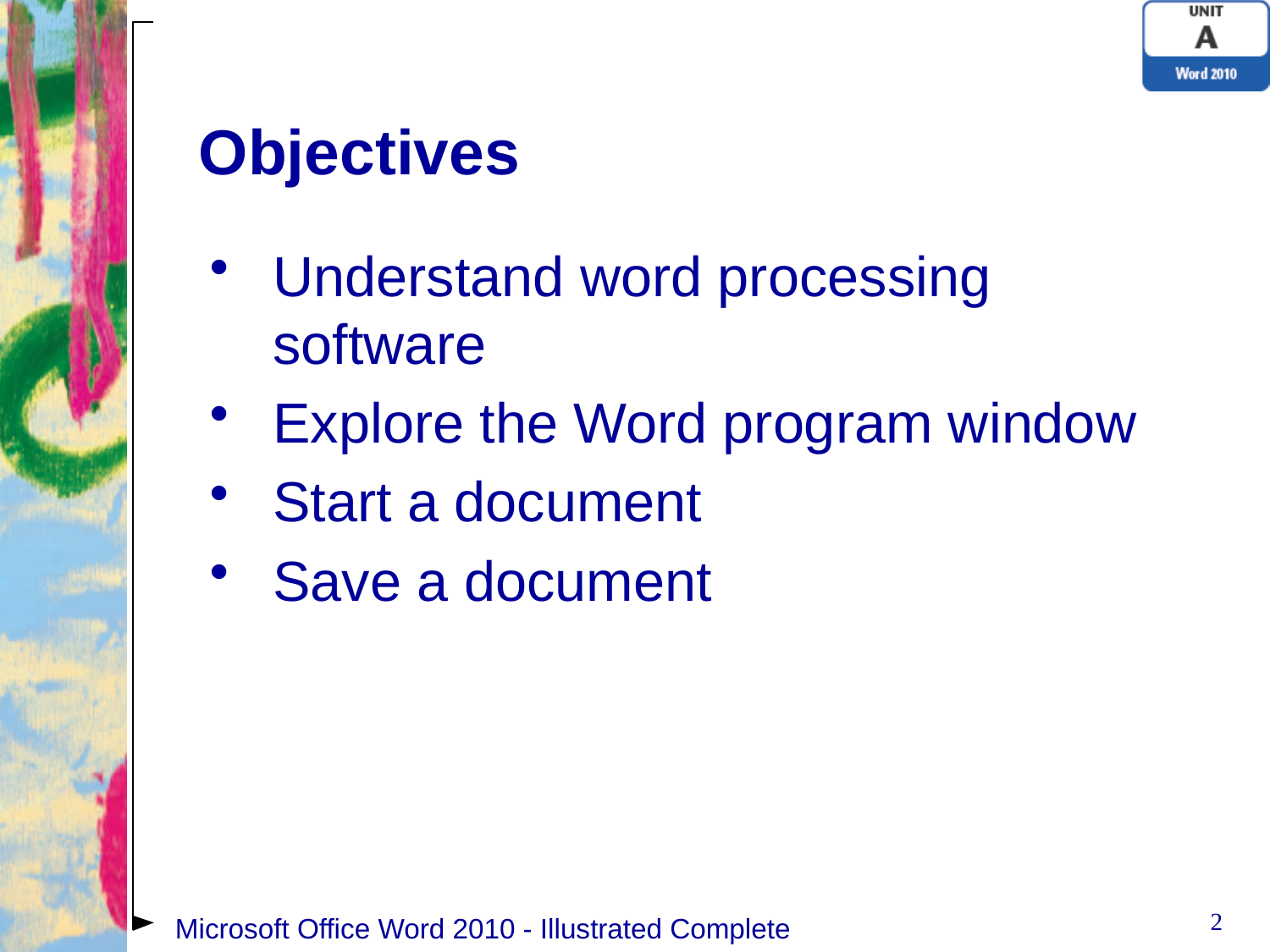

# Objectives
Understand word processing software
Explore the Word program window
Start a document
Save a document

2
Microsoft Office Word 2010 - Illustrated Complete